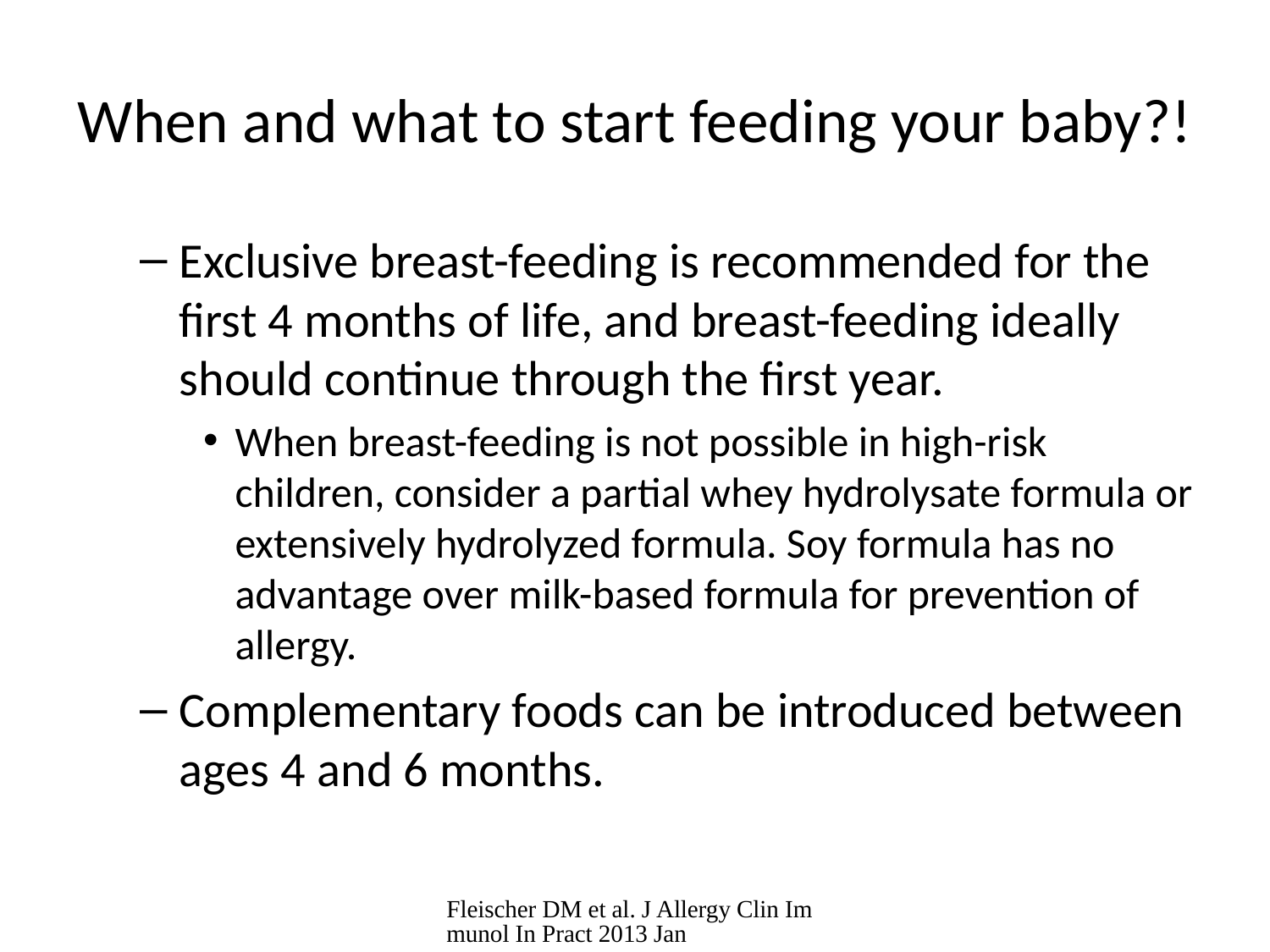

# When and what to start feeding your baby?!
Exclusive breast-feeding is recommended for the first 4 months of life, and breast-feeding ideally should continue through the first year.
When breast-feeding is not possible in high-risk children, consider a partial whey hydrolysate formula or extensively hydrolyzed formula. Soy formula has no advantage over milk-based formula for prevention of allergy.
Complementary foods can be introduced between ages 4 and 6 months.
Fleischer DM et al. J Allergy Clin Immunol In Pract 2013 Jan